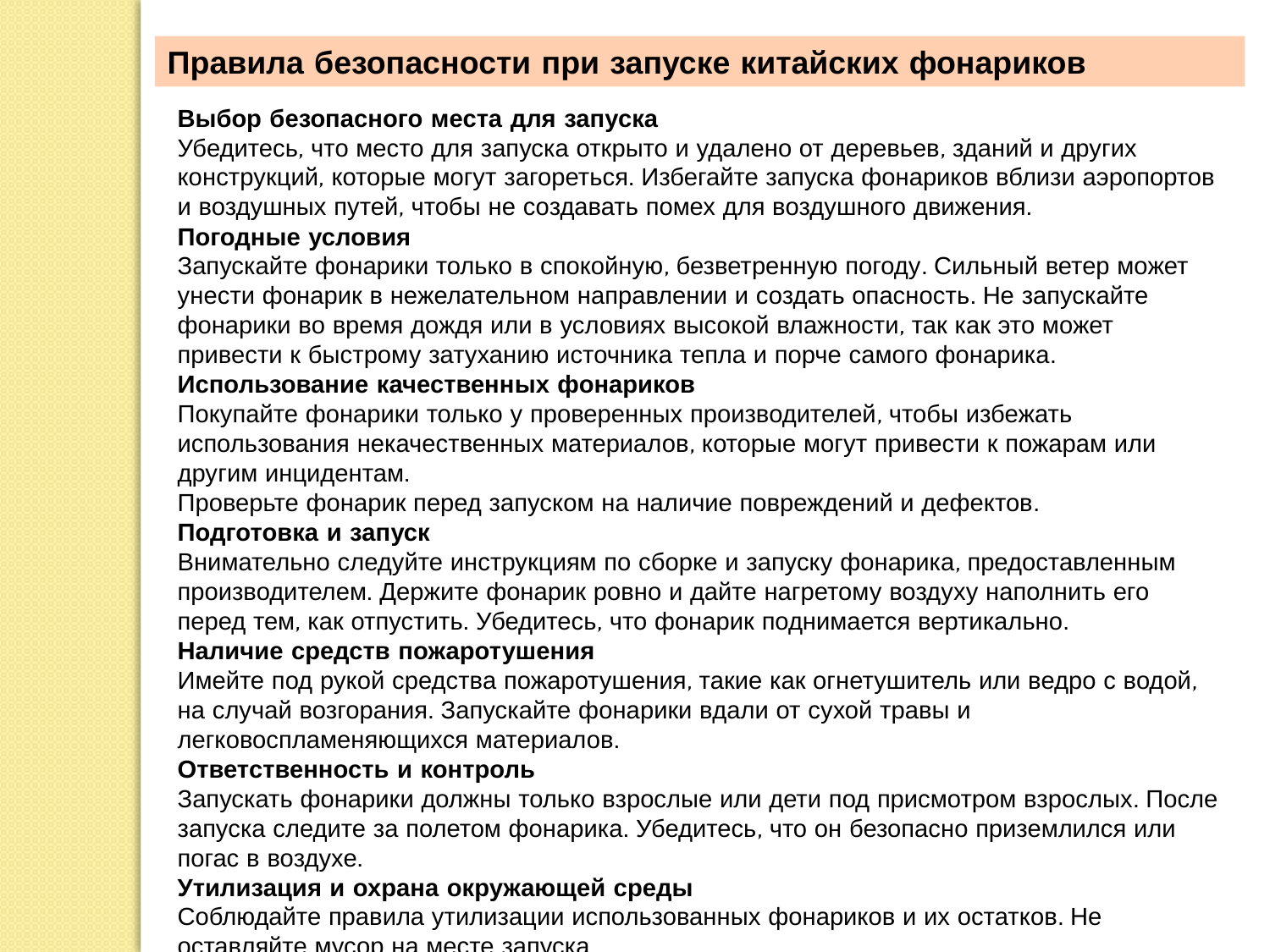

Правила безопасности при запуске китайских фонариков
Выбор безопасного места для запуска
Убедитесь, что место для запуска открыто и удалено от деревьев, зданий и других конструкций, которые могут загореться. Избегайте запуска фонариков вблизи аэропортов и воздушных путей, чтобы не создавать помех для воздушного движения.
Погодные условия
Запускайте фонарики только в спокойную, безветренную погоду. Сильный ветер может унести фонарик в нежелательном направлении и создать опасность. Не запускайте фонарики во время дождя или в условиях высокой влажности, так как это может привести к быстрому затуханию источника тепла и порче самого фонарика.
Использование качественных фонариков
Покупайте фонарики только у проверенных производителей, чтобы избежать использования некачественных материалов, которые могут привести к пожарам или другим инцидентам.
Проверьте фонарик перед запуском на наличие повреждений и дефектов.
Подготовка и запуск
Внимательно следуйте инструкциям по сборке и запуску фонарика, предоставленным производителем. Держите фонарик ровно и дайте нагретому воздуху наполнить его перед тем, как отпустить. Убедитесь, что фонарик поднимается вертикально.
Наличие средств пожаротушения
Имейте под рукой средства пожаротушения, такие как огнетушитель или ведро с водой, на случай возгорания. Запускайте фонарики вдали от сухой травы и легковоспламеняющихся материалов.
Ответственность и контроль
Запускать фонарики должны только взрослые или дети под присмотром взрослых. После запуска следите за полетом фонарика. Убедитесь, что он безопасно приземлился или погас в воздухе.
Утилизация и охрана окружающей среды
Соблюдайте правила утилизации использованных фонариков и их остатков. Не оставляйте мусор на месте запуска.